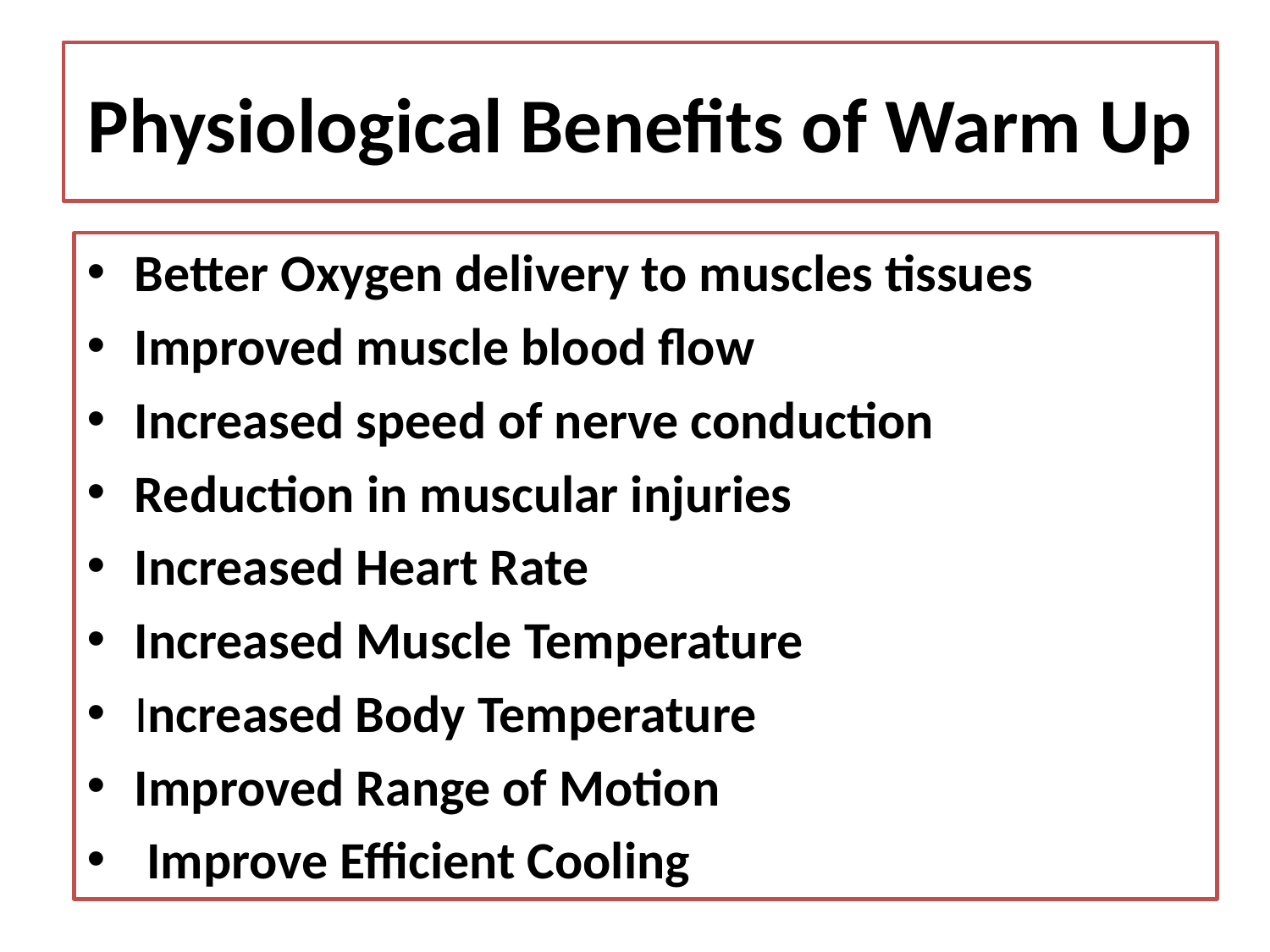

# Physiological Benefits of Warm Up
Better Oxygen delivery to muscles tissues
Improved muscle blood flow
Increased speed of nerve conduction
Reduction in muscular injuries
Increased Heart Rate
Increased Muscle Temperature
Increased Body Temperature
Improved Range of Motion
 Improve Efficient Cooling